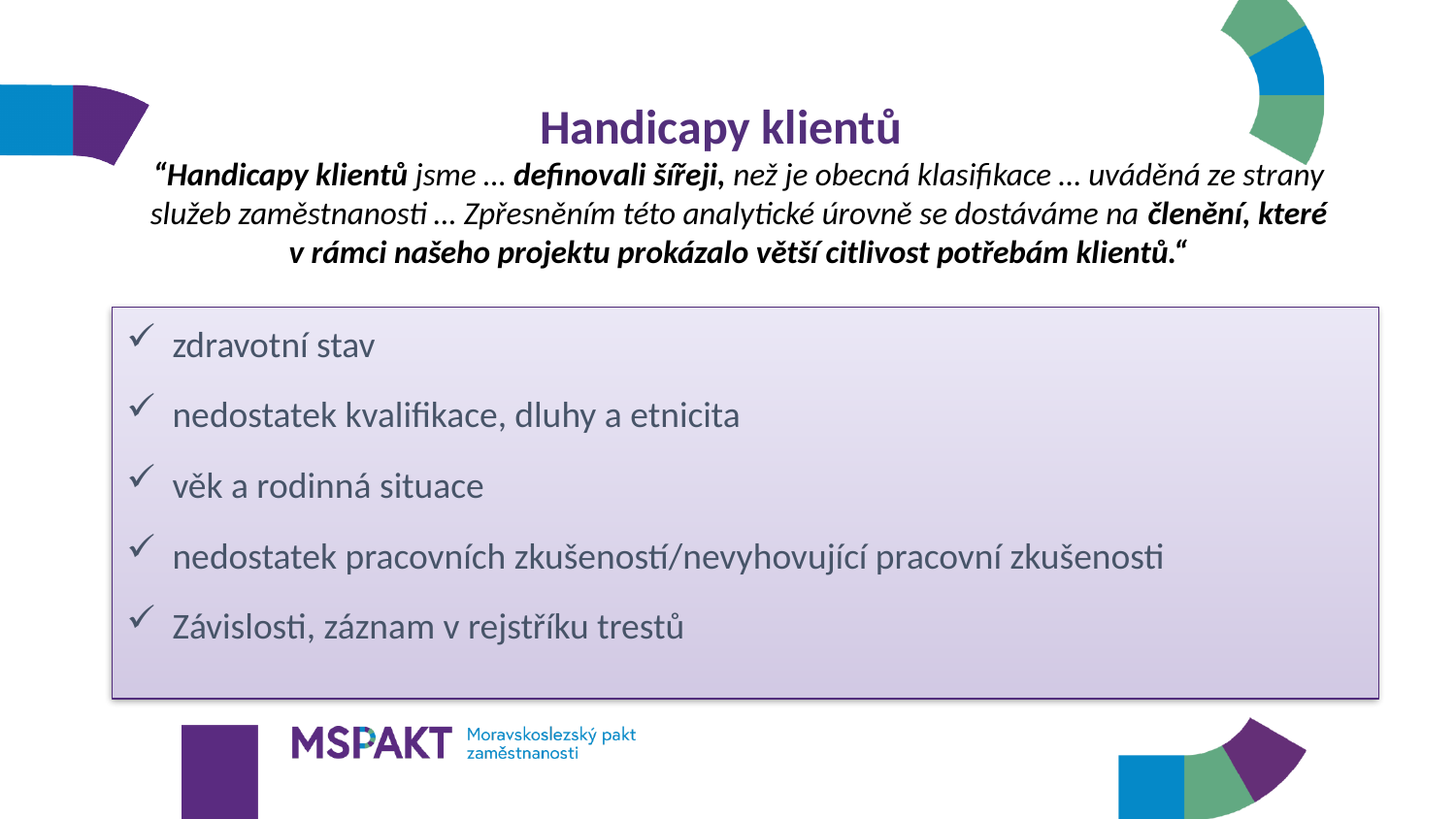

# Handicapy klientů “Handicapy klientů jsme … definovali šířeji, než je obecná klasifikace … uváděná ze strany služeb zaměstnanosti … Zpřesněním této analytické úrovně se dostáváme na členění, které v rámci našeho projektu prokázalo větší citlivost potřebám klientů.“
zdravotní stav
nedostatek kvalifikace, dluhy a etnicita
věk a rodinná situace
nedostatek pracovních zkušeností/nevyhovující pracovní zkušenosti
Závislosti, záznam v rejstříku trestů